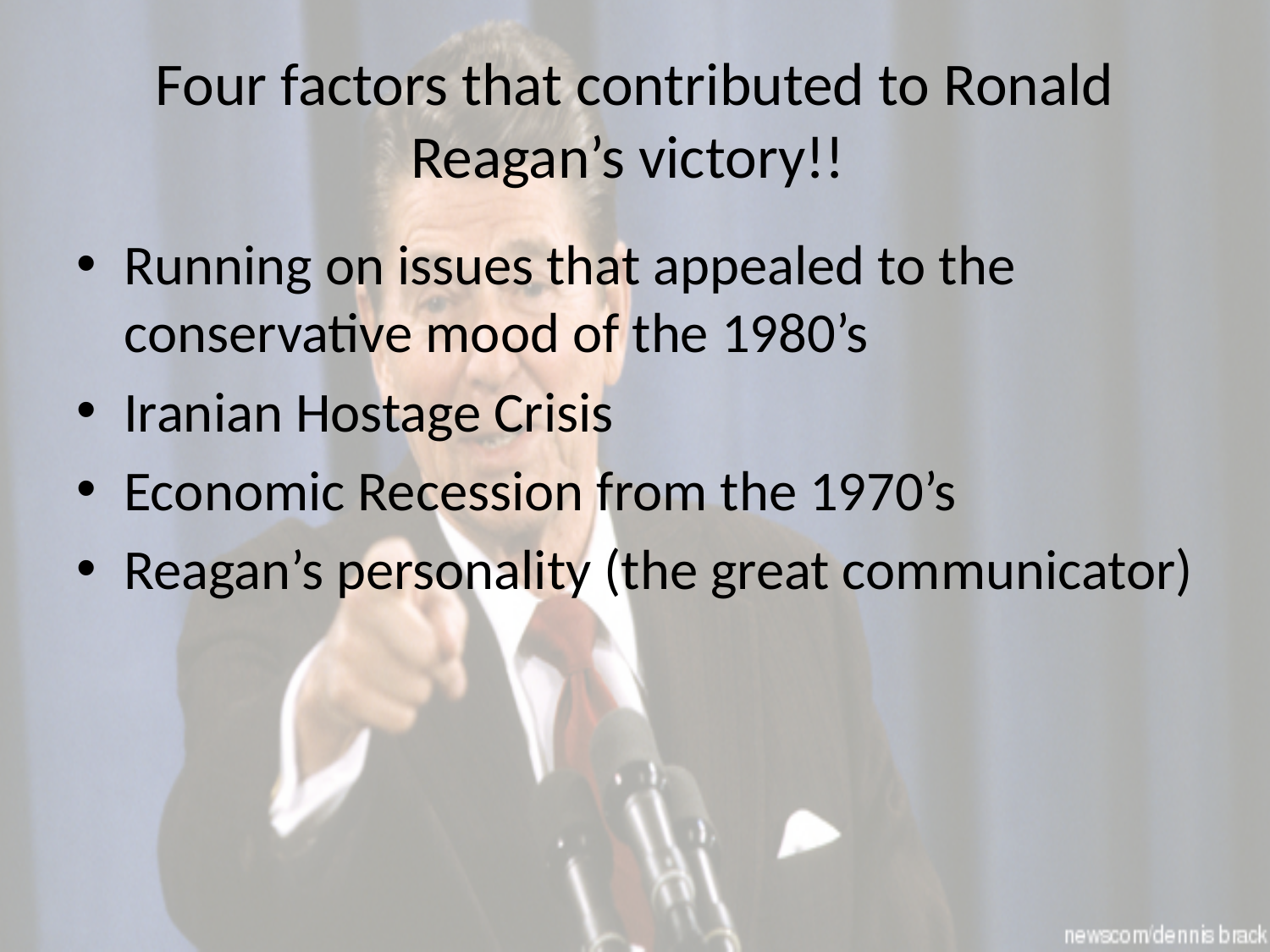

# Four factors that contributed to Ronald Reagan’s victory!!
Running on issues that appealed to the conservative mood of the 1980’s
Iranian Hostage Crisis
Economic Recession from the 1970’s
Reagan’s personality (the great communicator)